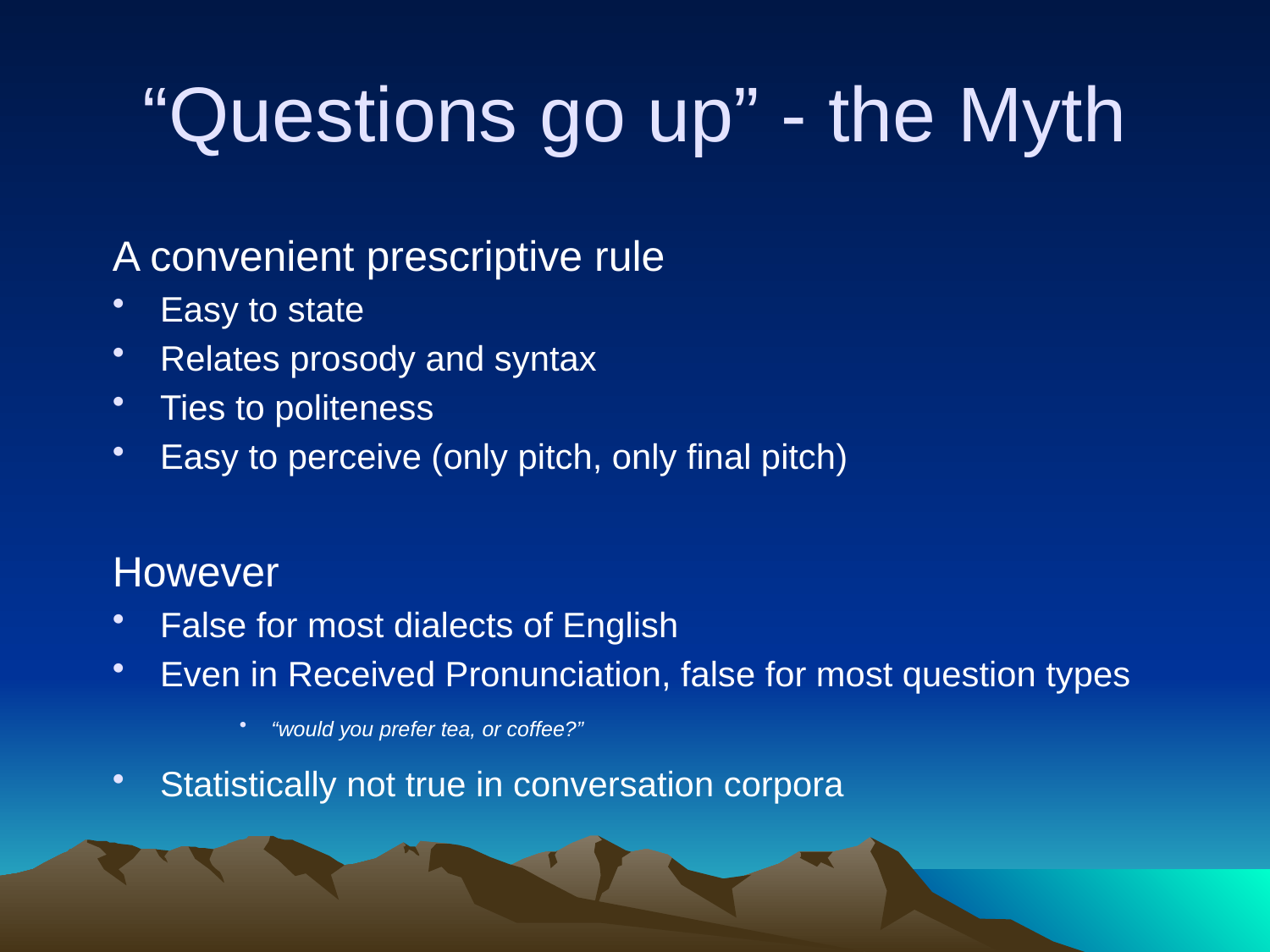

# “Questions go up” - the Myth
A convenient prescriptive rule
Easy to state
Relates prosody and syntax
Ties to politeness
Easy to perceive (only pitch, only final pitch)

However
False for most dialects of English
Even in Received Pronunciation, false for most question types
“would you prefer tea, or coffee?”
Statistically not true in conversation corpora